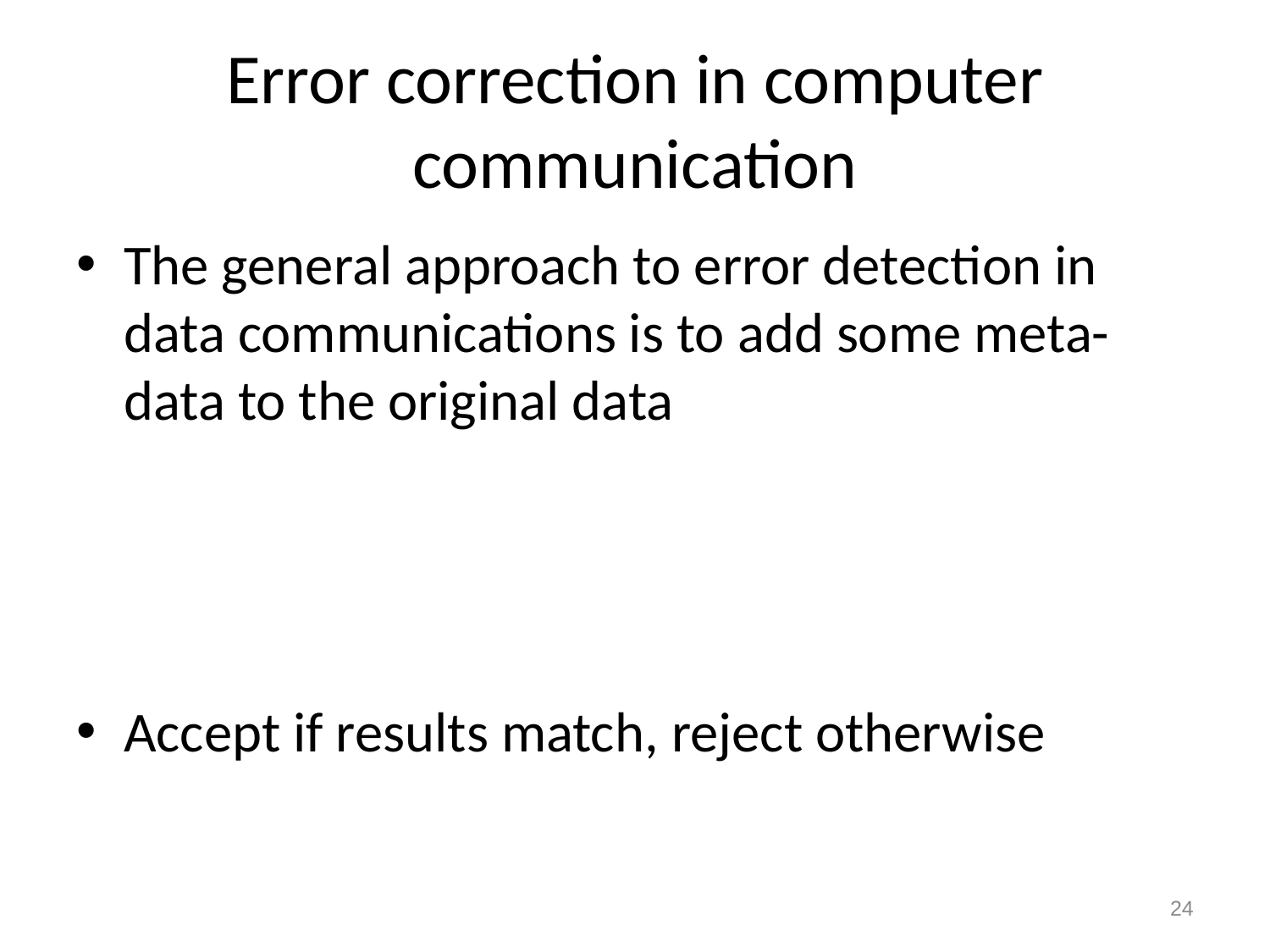

# Error correction in computer communication
The general approach to error detection in data communications is to add some meta-data to the original data

Accept if results match, reject otherwise
24